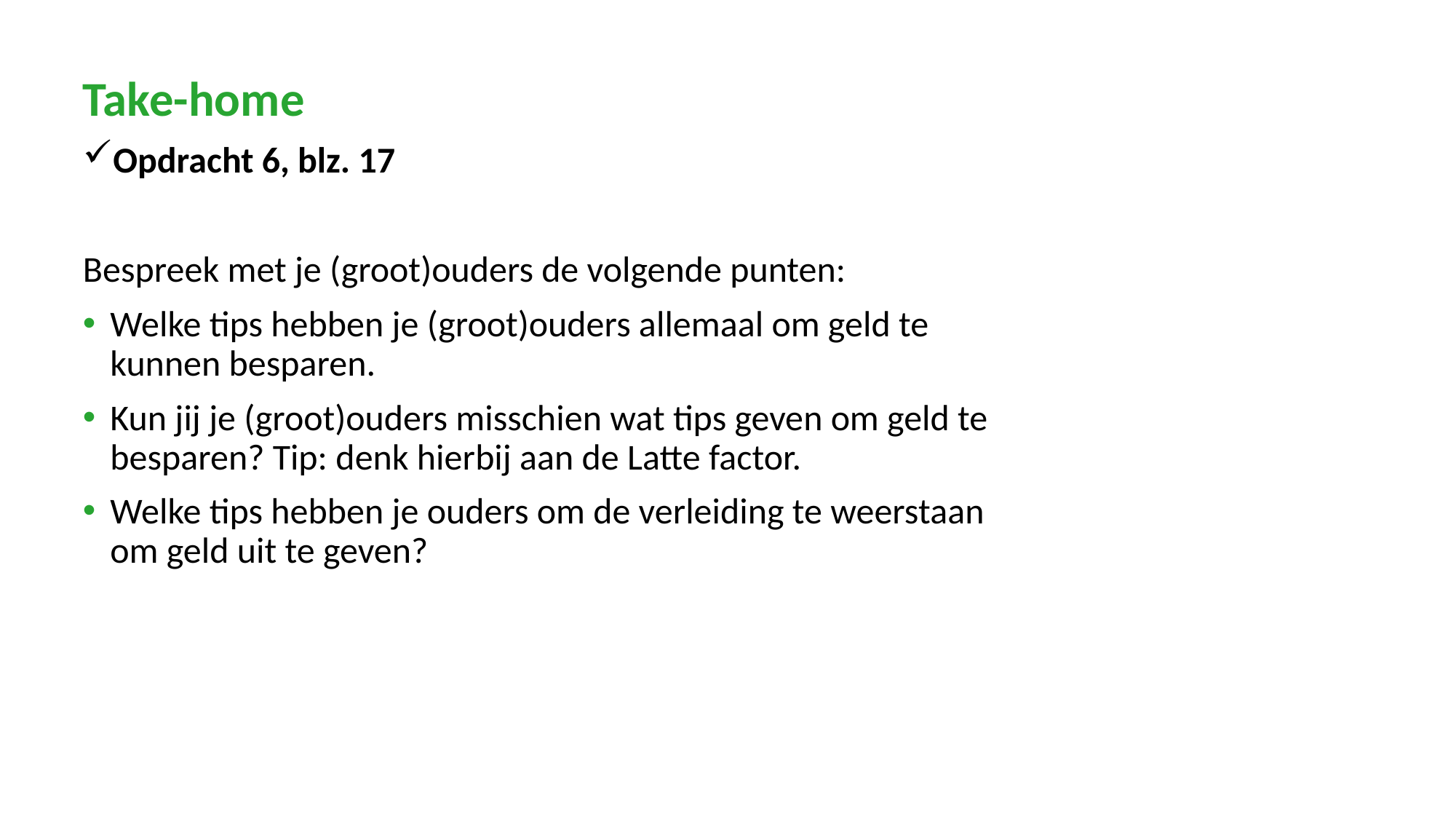

Take-home
Opdracht 6, blz. 17

Bespreek met je (groot)ouders de volgende punten:
Welke tips hebben je (groot)ouders allemaal om geld te kunnen besparen.
Kun jij je (groot)ouders misschien wat tips geven om geld te besparen? Tip: denk hierbij aan de Latte factor.
Welke tips hebben je ouders om de verleiding te weerstaan om geld uit te geven?